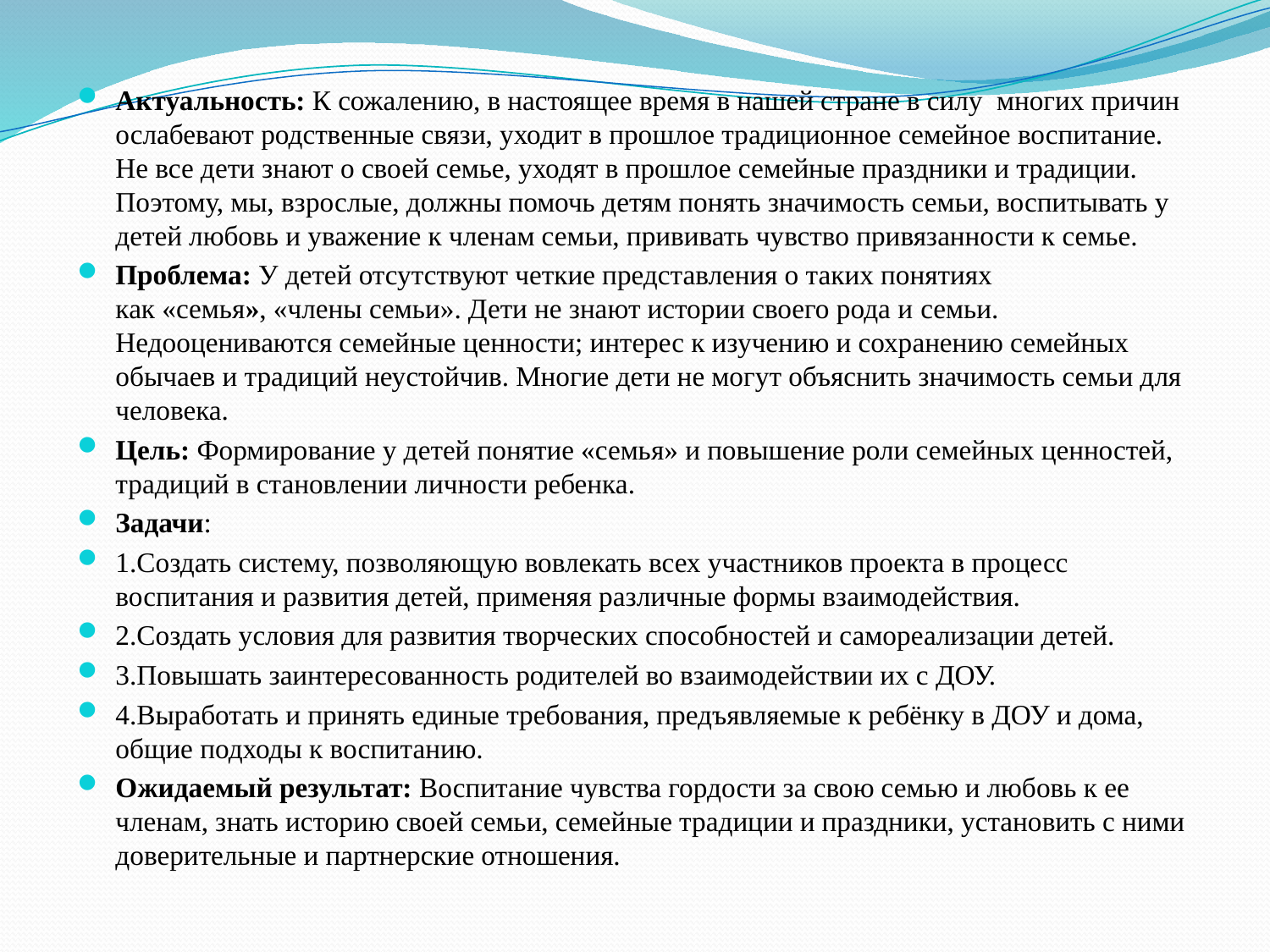

Актуальность: К сожалению, в настоящее время в нашей стране в силу  многих причин ослабевают родственные связи, уходит в прошлое традиционное семейное воспитание. Не все дети знают о своей семье, уходят в прошлое семейные праздники и традиции. Поэтому, мы, взрослые, должны помочь детям понять значимость семьи, воспитывать у детей любовь и уважение к членам семьи, прививать чувство привязанности к семье.
Проблема: У детей отсутствуют четкие представления о таких понятиях как «семья», «члены семьи». Дети не знают истории своего рода и семьи. Недооцениваются семейные ценности; интерес к изучению и сохранению семейных обычаев и традиций неустойчив. Многие дети не могут объяснить значимость семьи для человека.
Цель: Формирование у детей понятие «семья» и повышение роли семейных ценностей, традиций в становлении личности ребенка.
Задачи:
1.Создать систему, позволяющую вовлекать всех участников проекта в процесс воспитания и развития детей, применяя различные формы взаимодействия.
2.Создать условия для развития творческих способностей и самореализации детей.
3.Повышать заинтересованность родителей во взаимодействии их с ДОУ.
4.Выработать и принять единые требования, предъявляемые к ребёнку в ДОУ и дома, общие подходы к воспитанию.
Ожидаемый результат: Воспитание чувства гордости за свою семью и любовь к ее членам, знать историю своей семьи, семейные традиции и праздники, установить с ними доверительные и партнерские отношения.